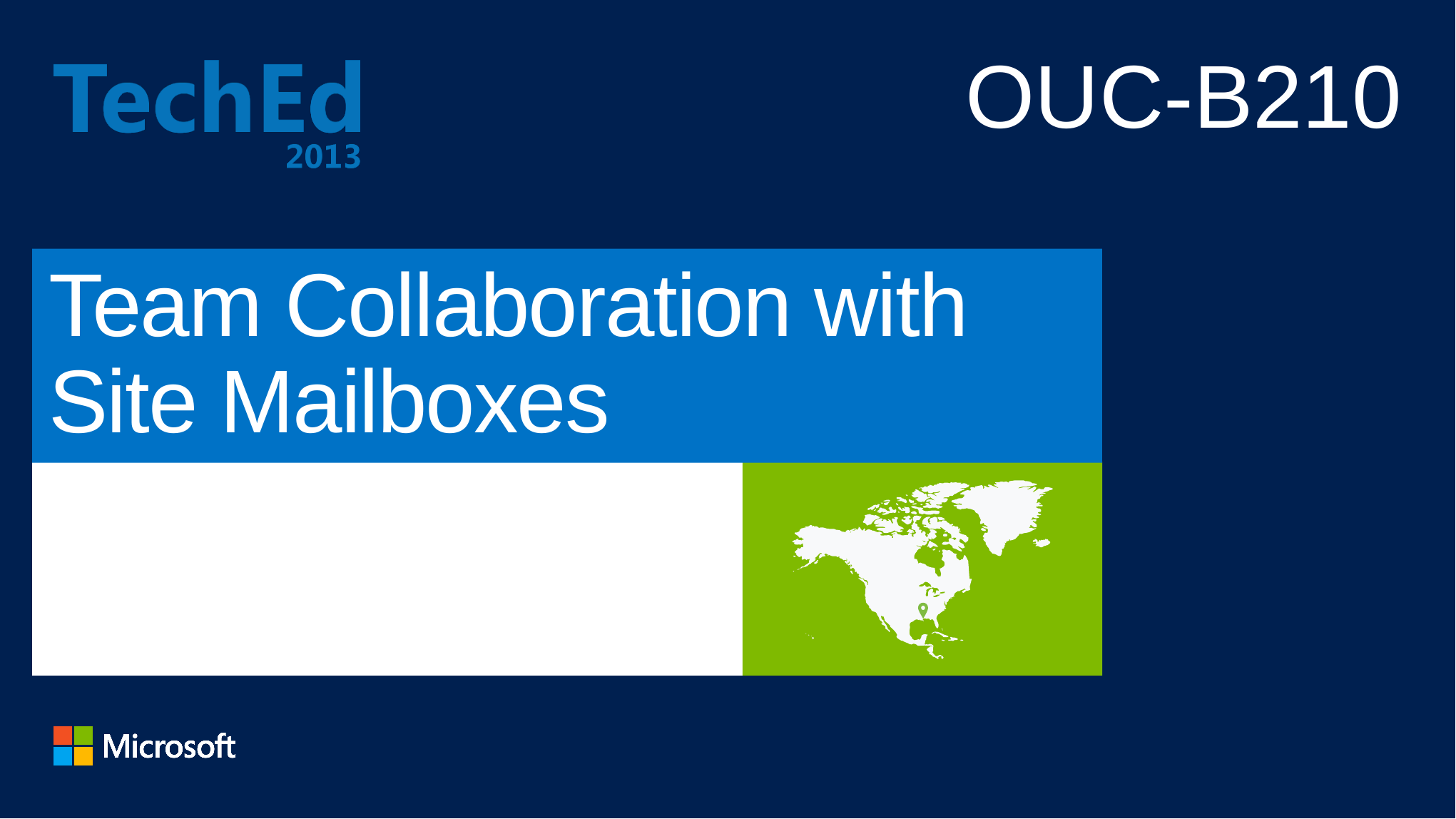

OUC-B210
# Team Collaboration with Site Mailboxes
Alfons Staerk
Senior PM Lead
Microsoft